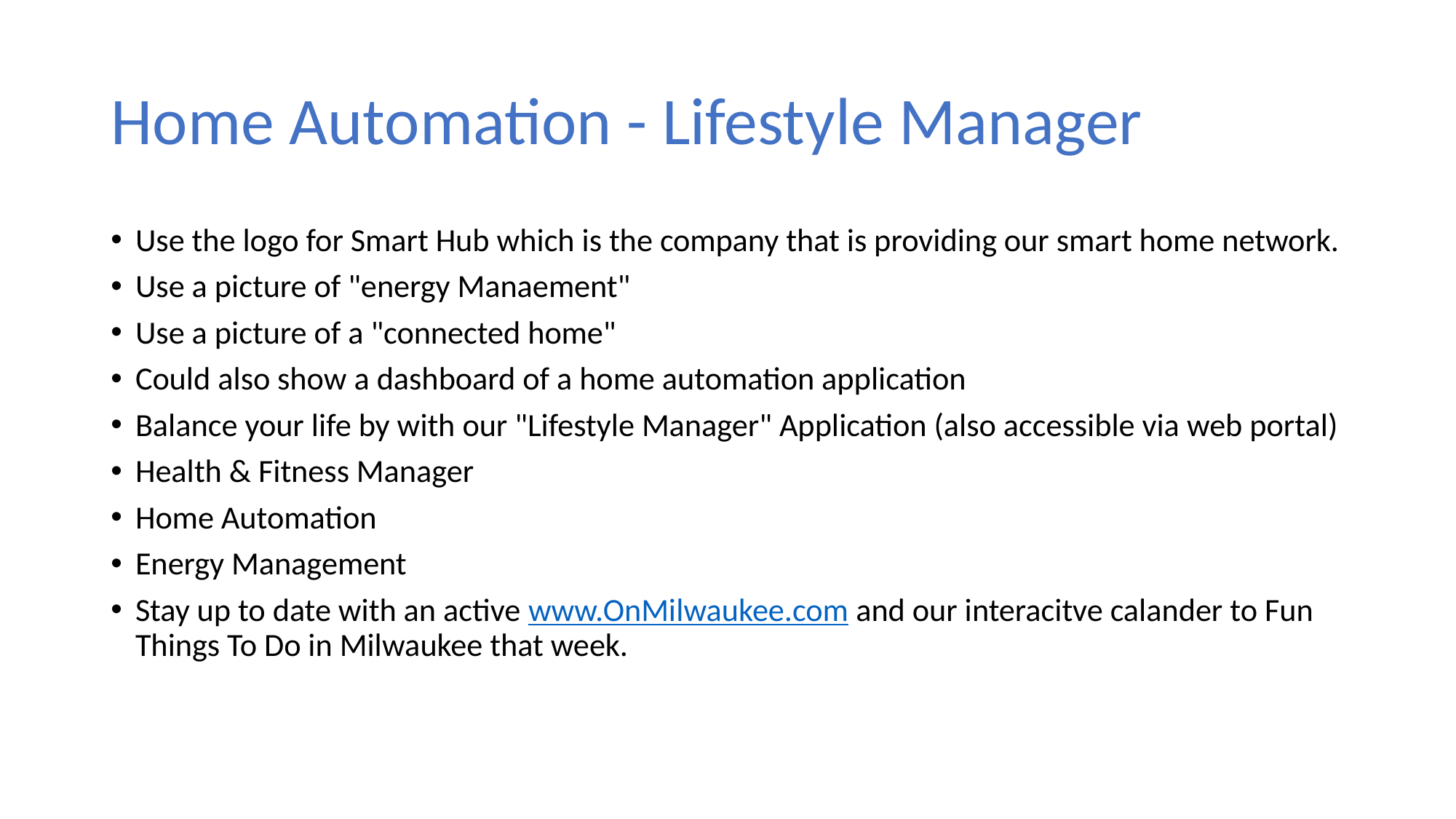

# Home Automation - Lifestyle Manager
Use the logo for Smart Hub which is the company that is providing our smart home network.
Use a picture of "energy Manaement"
Use a picture of a "connected home"
Could also show a dashboard of a home automation application
Balance your life by with our "Lifestyle Manager" Application (also accessible via web portal)
Health & Fitness Manager
Home Automation
Energy Management
Stay up to date with an active www.OnMilwaukee.com and our interacitve calander to Fun Things To Do in Milwaukee that week.